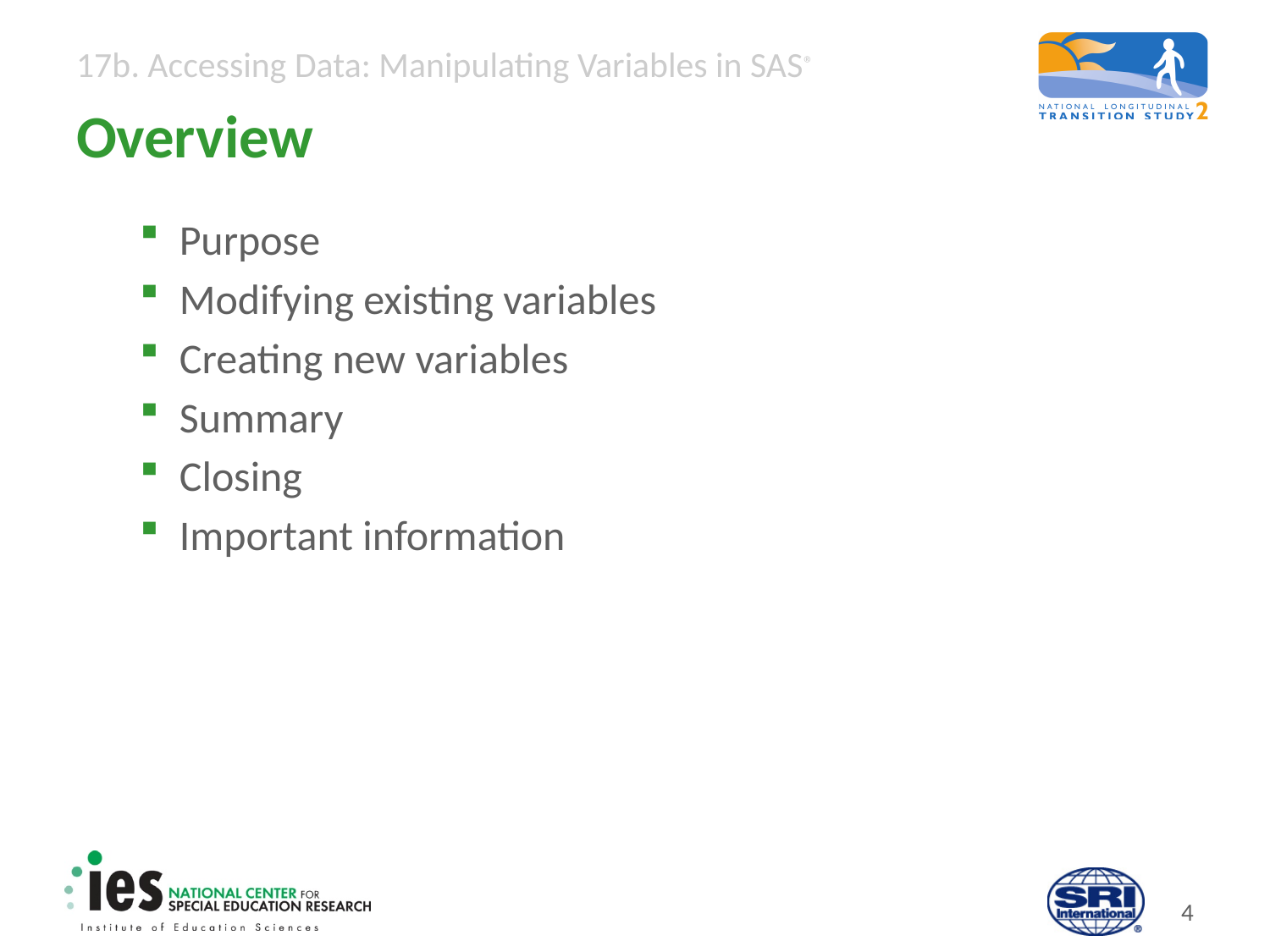

# Overview
Purpose
Modifying existing variables
Creating new variables
Summary
Closing
Important information
4